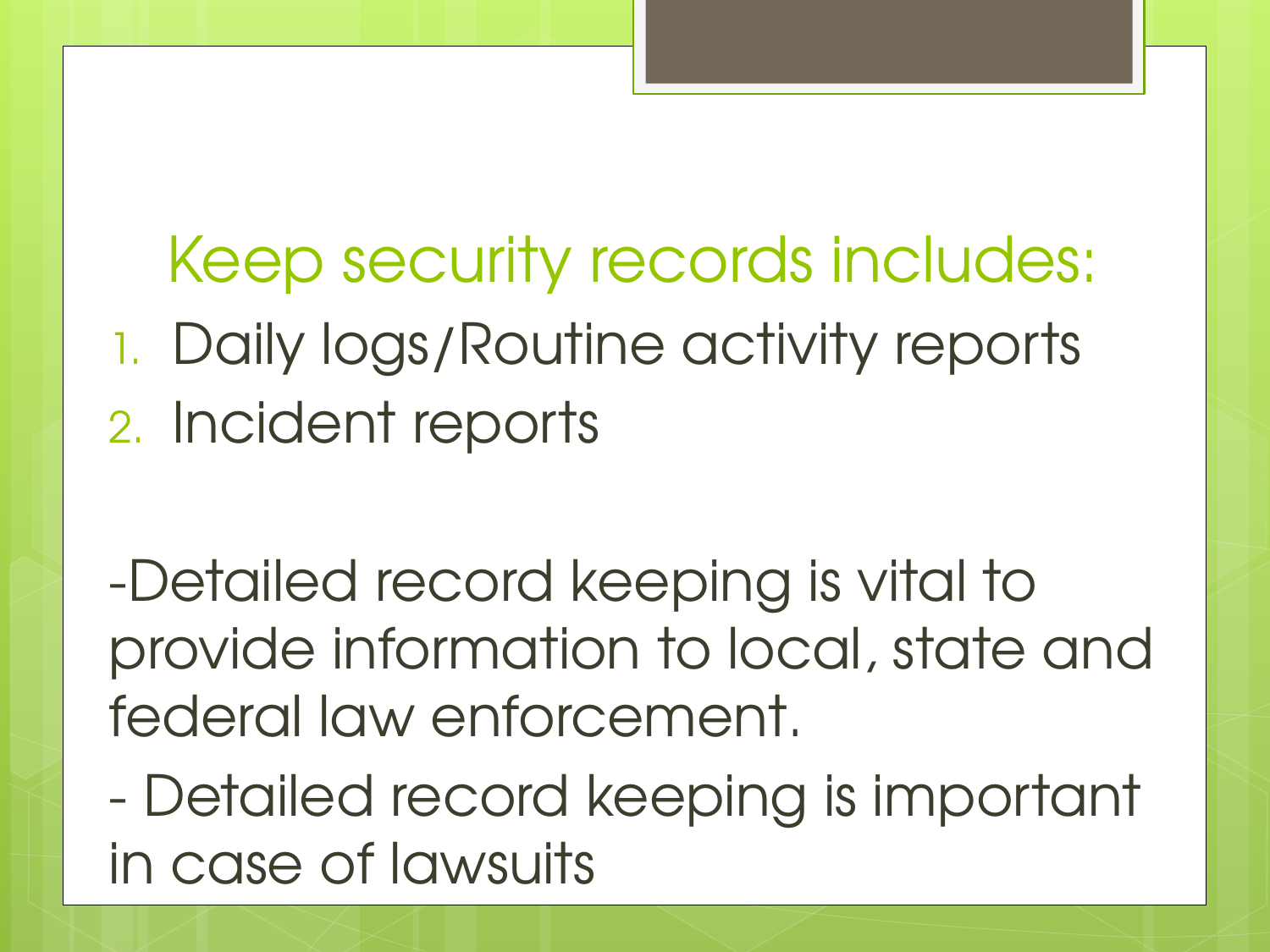

# Keep security records includes:
Daily logs/Routine activity reports
Incident reports

-Detailed record keeping is vital to provide information to local, state and federal law enforcement.
- Detailed record keeping is important in case of lawsuits